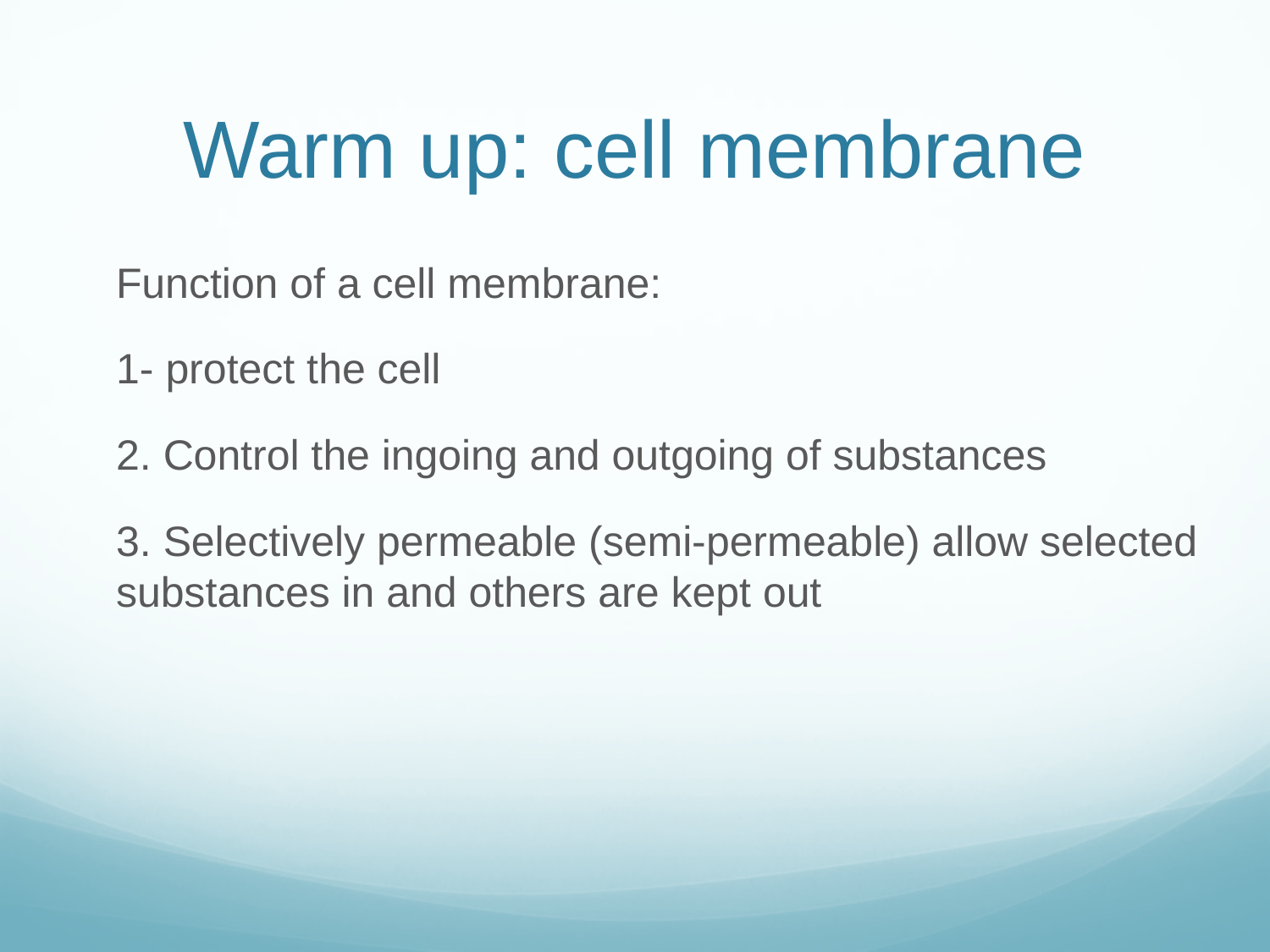

# Warm up: cell membrane
Function of a cell membrane:
1- protect the cell
2. Control the ingoing and outgoing of substances
3. Selectively permeable (semi-permeable) allow selected substances in and others are kept out